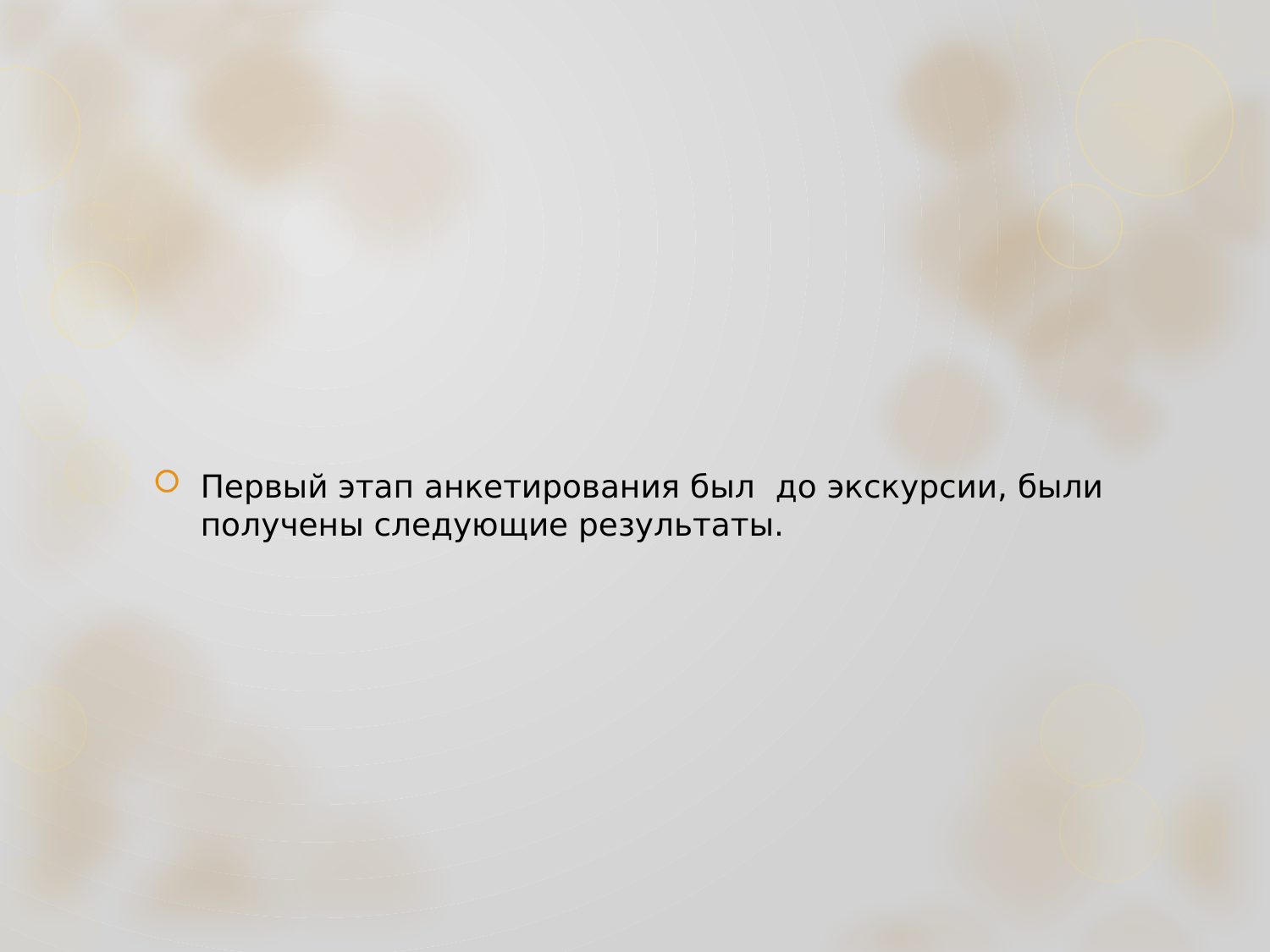

#
Первый этап анкетирования был  до экскурсии, были получены следующие результаты.